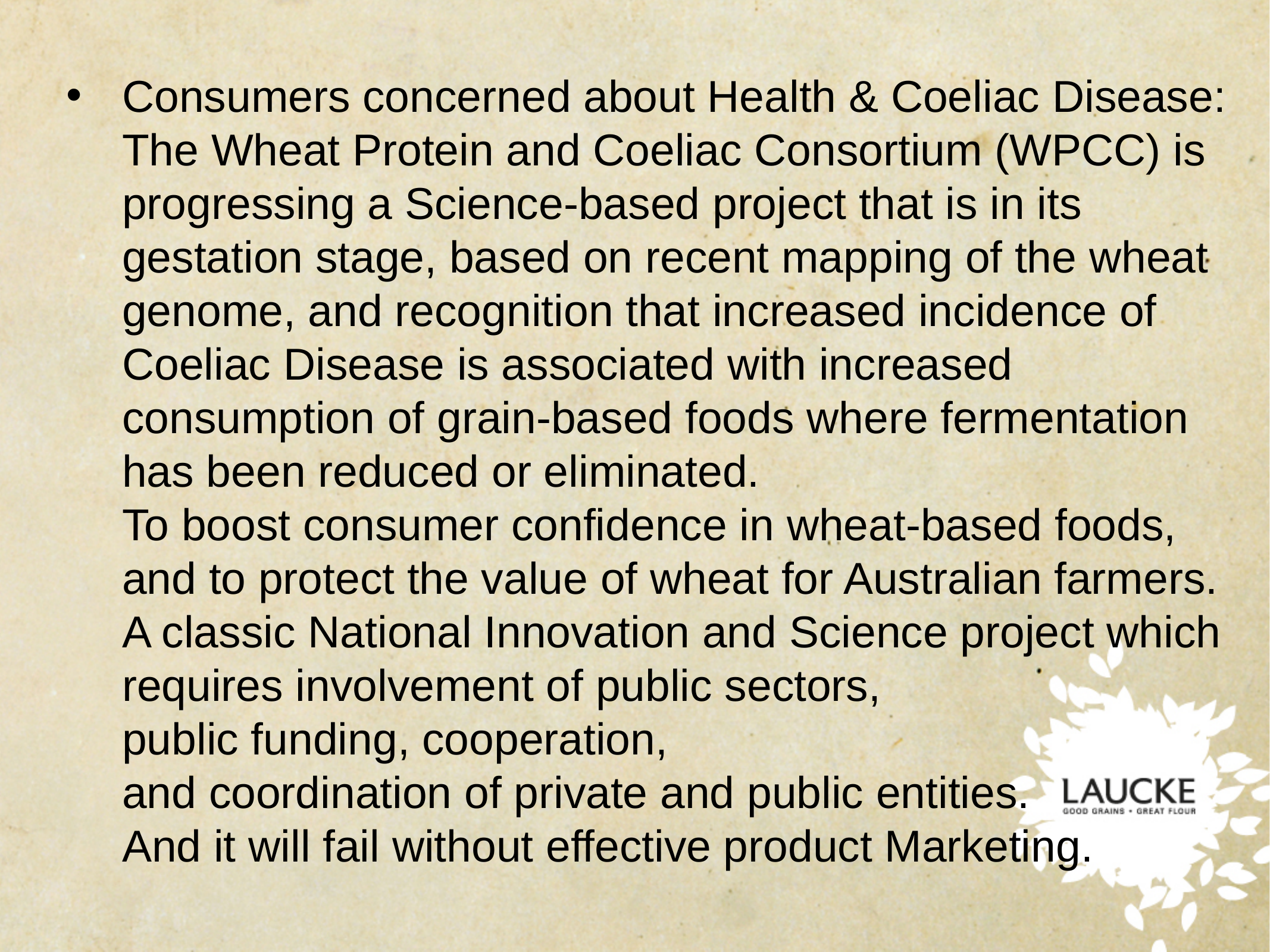

Consumers concerned about Health & Coeliac Disease: The Wheat Protein and Coeliac Consortium (WPCC) is progressing a Science-based project that is in its gestation stage, based on recent mapping of the wheat genome, and recognition that increased incidence of Coeliac Disease is associated with increased consumption of grain-based foods where fermentation has been reduced or eliminated.
To boost consumer confidence in wheat-based foods, and to protect the value of wheat for Australian farmers.
A classic National Innovation and Science project which requires involvement of public sectors,
public funding, cooperation,
and coordination of private and public entities.
And it will fail without effective product Marketing.